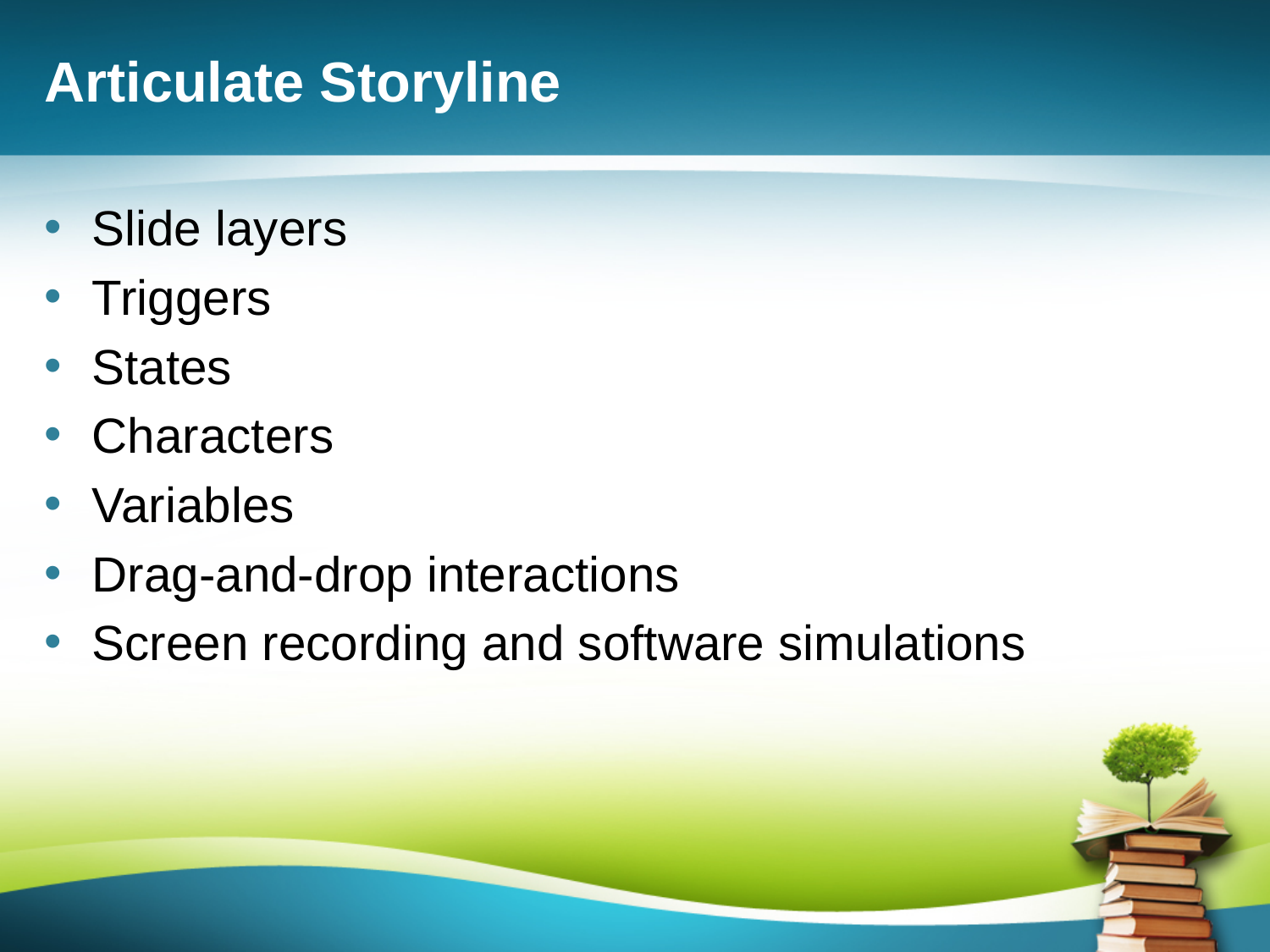

# Articulate Storyline
Slide layers
Triggers
States
Characters
Variables
Drag-and-drop interactions
Screen recording and software simulations